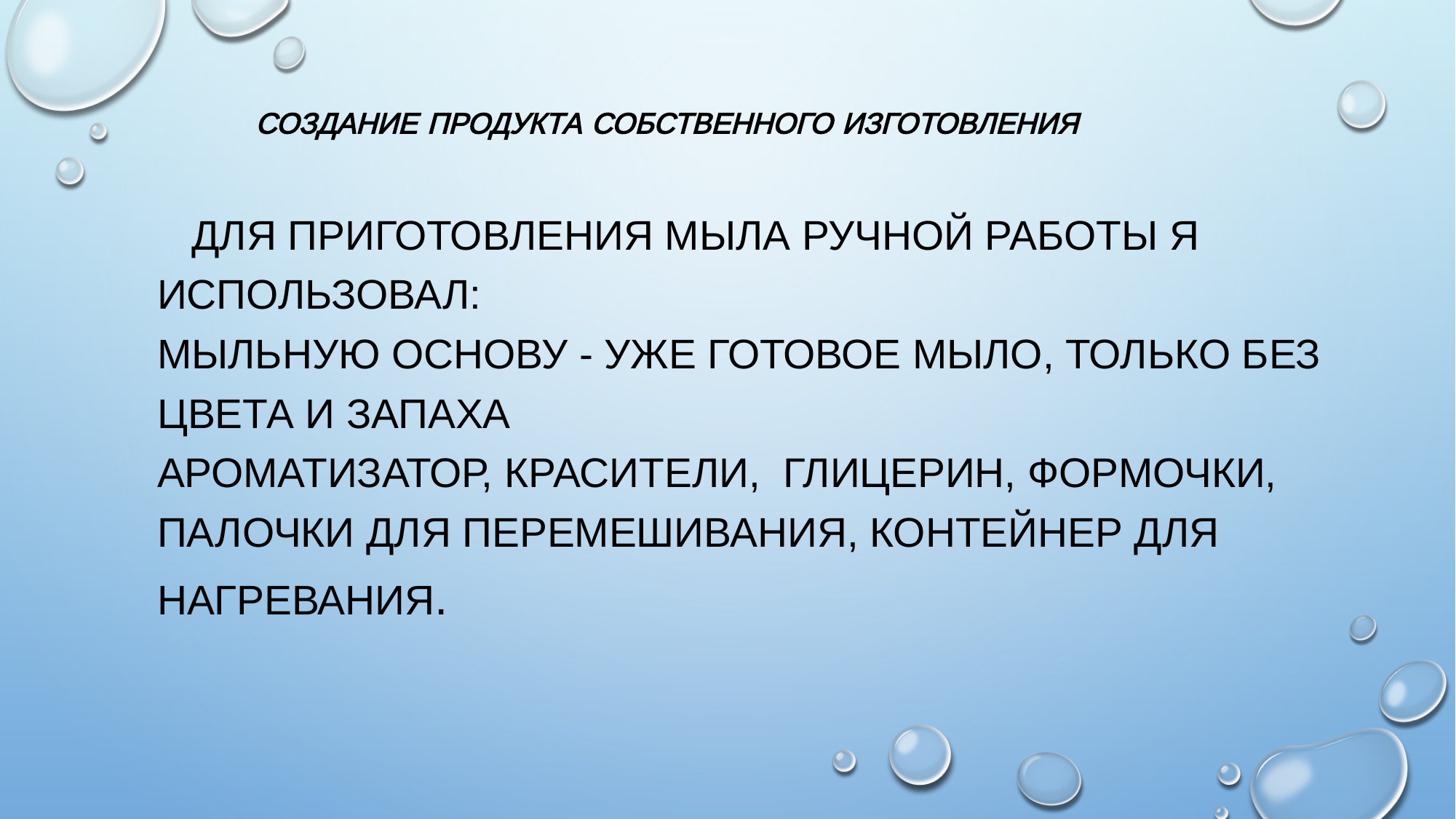

# создание продукта собственного изготовления Для приготовления мыла ручной работы я использовал: Мыльную основу - уже готовое мыло, только без цвета и запаха Ароматизатор, красители,  глицерин, формочки, палочки для перемешивания, контейнер для нагревания.